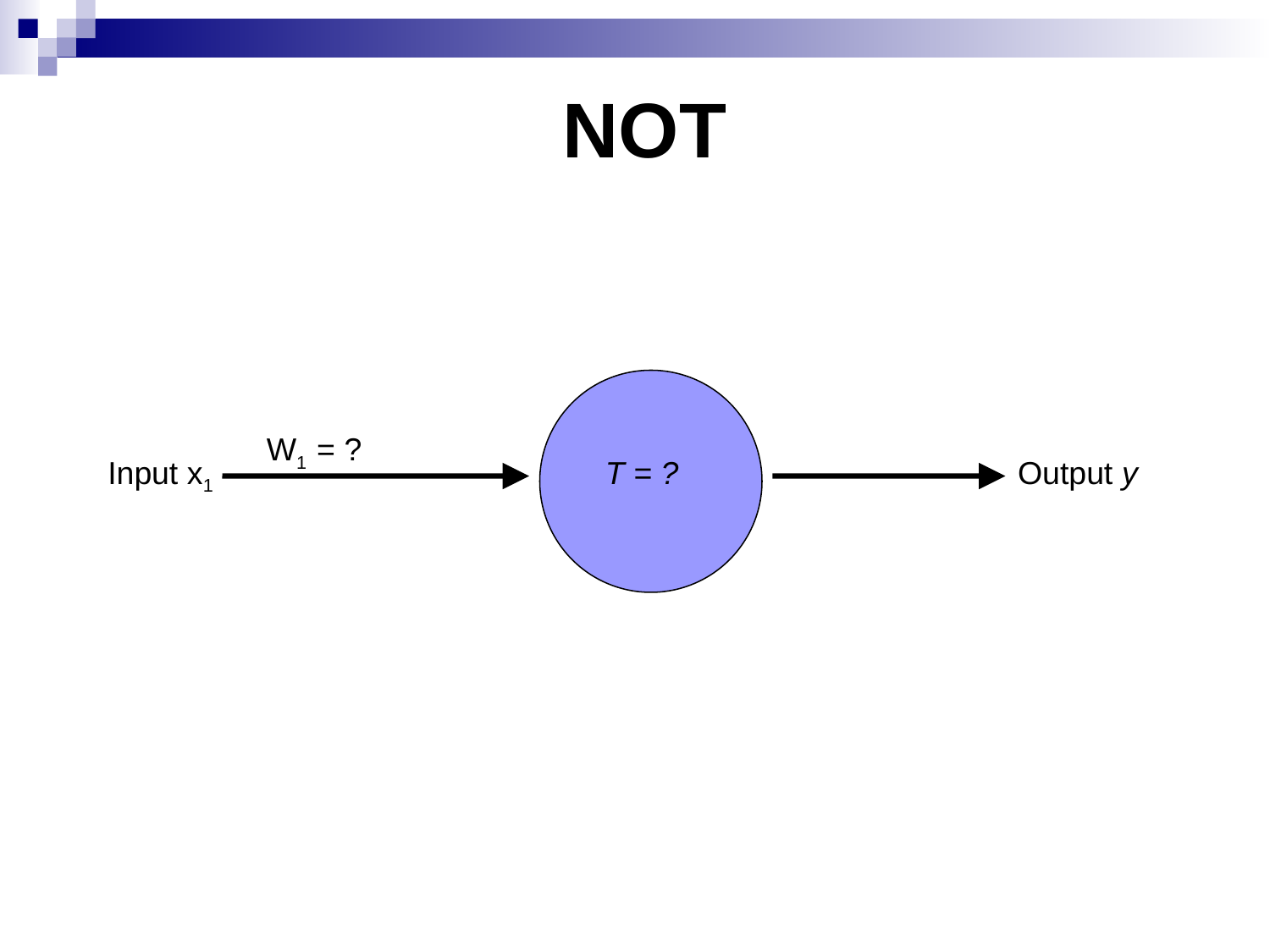

NOT

W1  = ?
Input x1
T = ?
Output y